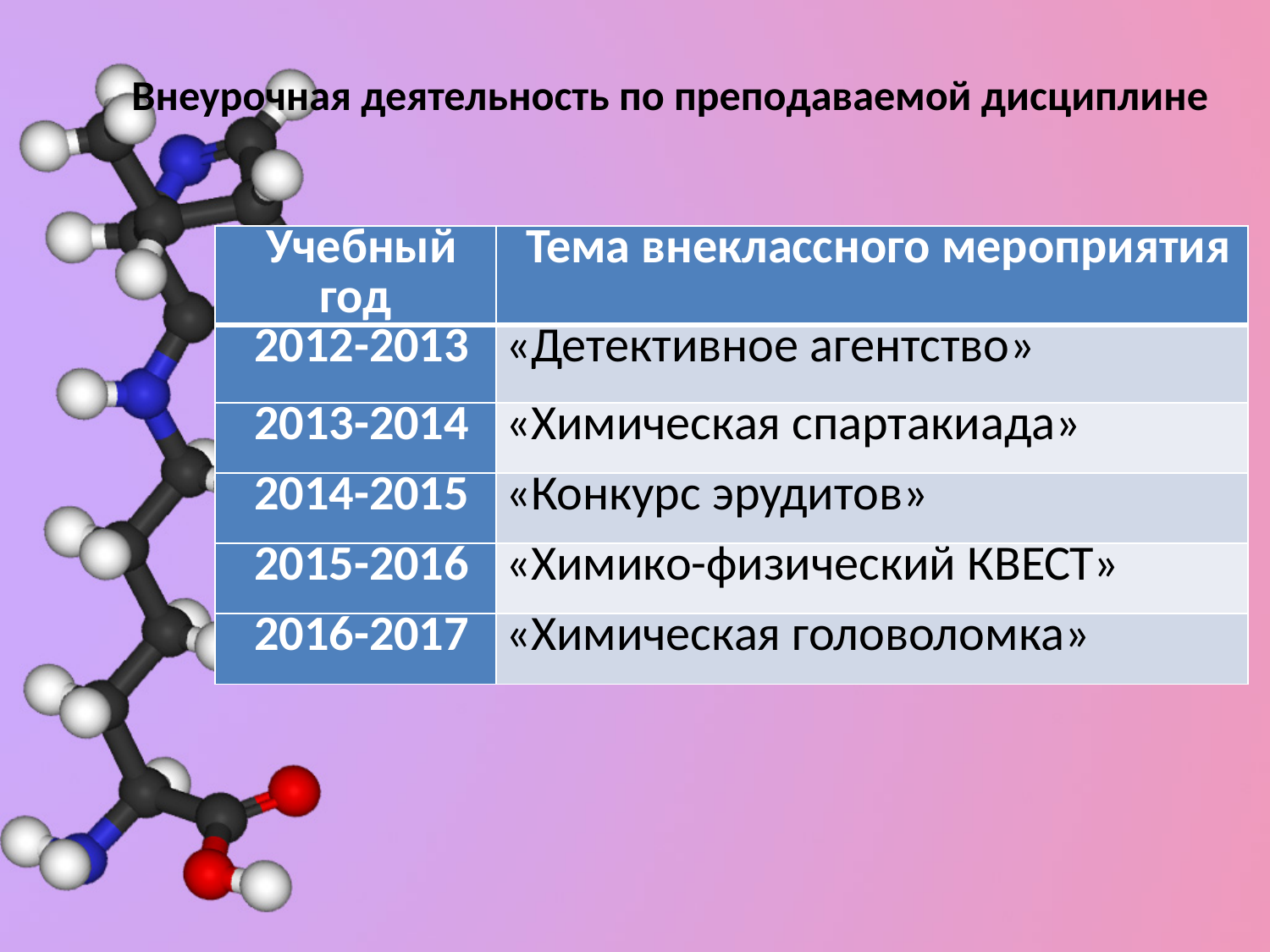

# Внеурочная деятельность по преподаваемой дисциплине
| Учебный год | Тема внеклассного мероприятия |
| --- | --- |
| 2012-2013 | «Детективное агентство» |
| 2013-2014 | «Химическая спартакиада» |
| 2014-2015 | «Конкурс эрудитов» |
| 2015-2016 | «Химико-физический КВЕСТ» |
| 2016-2017 | «Химическая головоломка» |